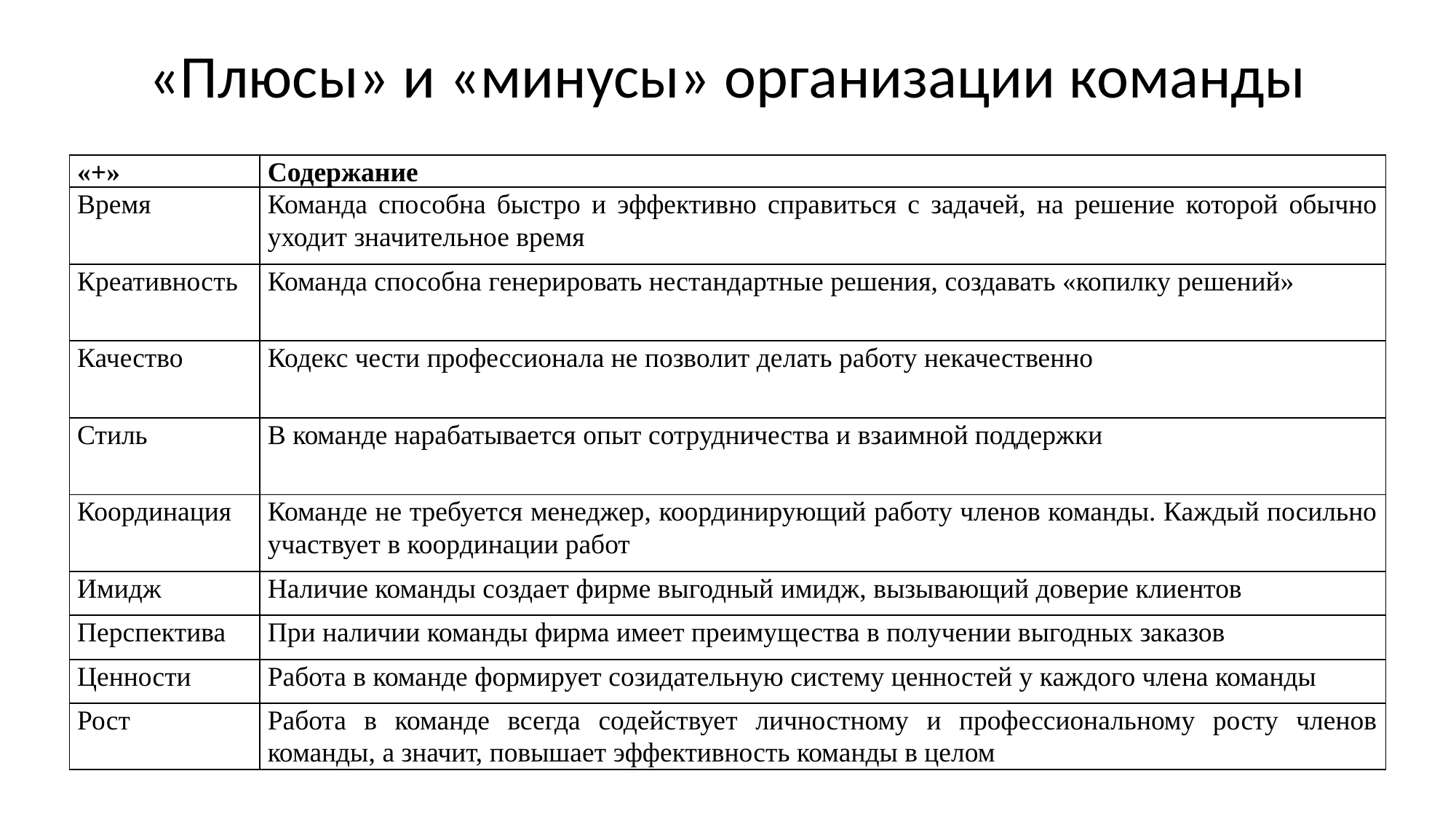

# «Плюсы» и «минусы» организации команды
| «+» | Содержание |
| --- | --- |
| Время | Команда способна быстро и эффективно справиться с задачей, на решение которой обычно уходит значительное время |
| Креативность | Команда способна генерировать нестандартные решения, создавать «копилку решений» |
| Качество | Кодекс чести профессионала не позволит делать работу некачественно |
| Стиль | В команде нарабатывается опыт сотрудничества и взаимной поддержки |
| Координация | Команде не требуется менеджер, координирующий работу членов команды. Каждый посильно участвует в координации работ |
| Имидж | Наличие команды создает фирме выгодный имидж, вызывающий доверие клиентов |
| Перспектива | При наличии команды фирма имеет преимущества в получении выгодных заказов |
| Ценности | Работа в команде формирует созидательную систему ценностей у каждого члена команды |
| Рост | Работа в команде всегда содействует личностному и профессиональному росту членов команды, а значит, повышает эффективность команды в целом |